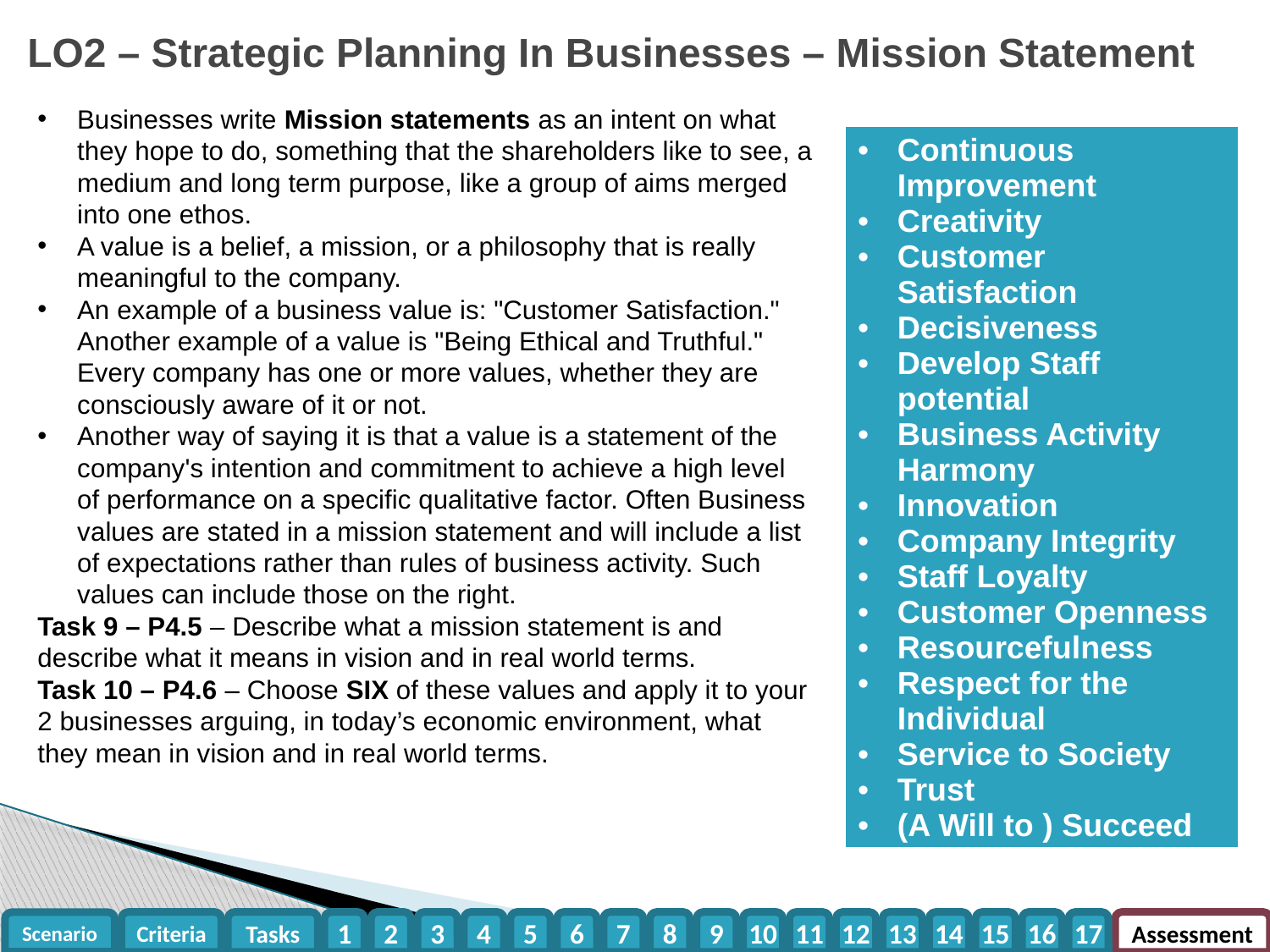

LO2 – Strategic Planning In Businesses – Mission Statement
Businesses write Mission statements as an intent on what they hope to do, something that the shareholders like to see, a medium and long term purpose, like a group of aims merged into one ethos.
A value is a belief, a mission, or a philosophy that is really meaningful to the company.
An example of a business value is: "Customer Satisfaction." Another example of a value is "Being Ethical and Truthful." Every company has one or more values, whether they are consciously aware of it or not.
Another way of saying it is that a value is a statement of the company's intention and commitment to achieve a high level of performance on a specific qualitative factor. Often Business values are stated in a mission statement and will include a list of expectations rather than rules of business activity. Such values can include those on the right.
Task 9 – P4.5 – Describe what a mission statement is and describe what it means in vision and in real world terms.
Task 10 – P4.6 – Choose SIX of these values and apply it to your 2 businesses arguing, in today’s economic environment, what they mean in vision and in real world terms.
| Continuous Improvement Creativity Customer Satisfaction Decisiveness Develop Staff potential Business Activity Harmony Innovation Company Integrity Staff Loyalty Customer Openness Resourcefulness Respect for the Individual Service to Society Trust (A Will to ) Succeed |
| --- |